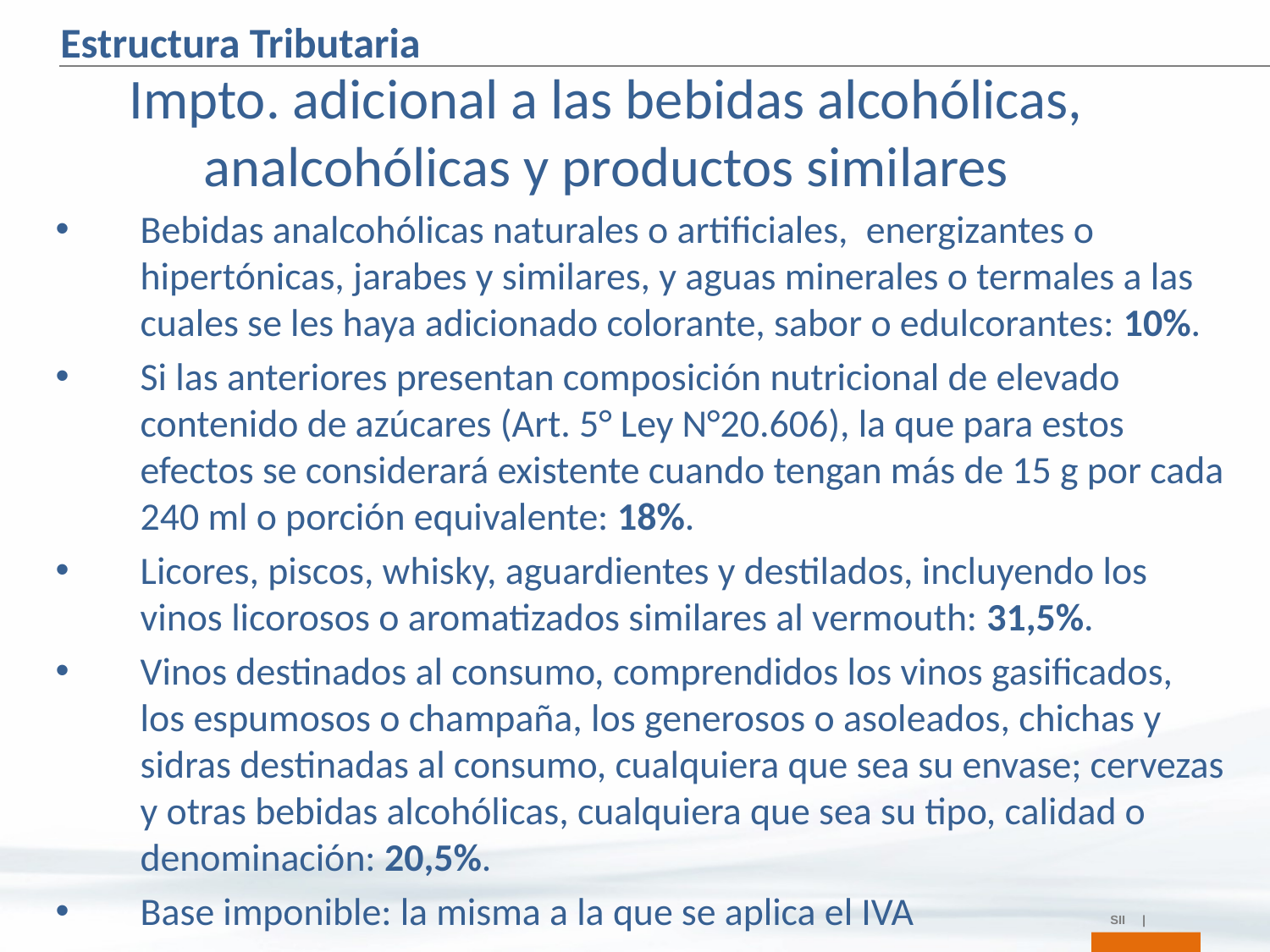

Estructura Tributaria

Impto. adicional a las bebidas alcohólicas, analcohólicas y productos similares
Bebidas analcohólicas naturales o artificiales,  energizantes o hipertónicas, jarabes y similares, y aguas minerales o termales a las cuales se les haya adicionado colorante, sabor o edulcorantes: 10%.
Si las anteriores presentan composición nutricional de elevado contenido de azúcares (Art. 5° Ley N°20.606), la que para estos efectos se considerará existente cuando tengan más de 15 g por cada 240 ml o porción equivalente: 18%.
Licores, piscos, whisky, aguardientes y destilados, incluyendo los vinos licorosos o aromatizados similares al vermouth: 31,5%.
Vinos destinados al consumo, comprendidos los vinos gasificados, los espumosos o champaña, los generosos o asoleados, chichas y sidras destinadas al consumo, cualquiera que sea su envase; cervezas y otras bebidas alcohólicas, cualquiera que sea su tipo, calidad o denominación: 20,5%.
Base imponible: la misma a la que se aplica el IVA
SII     |